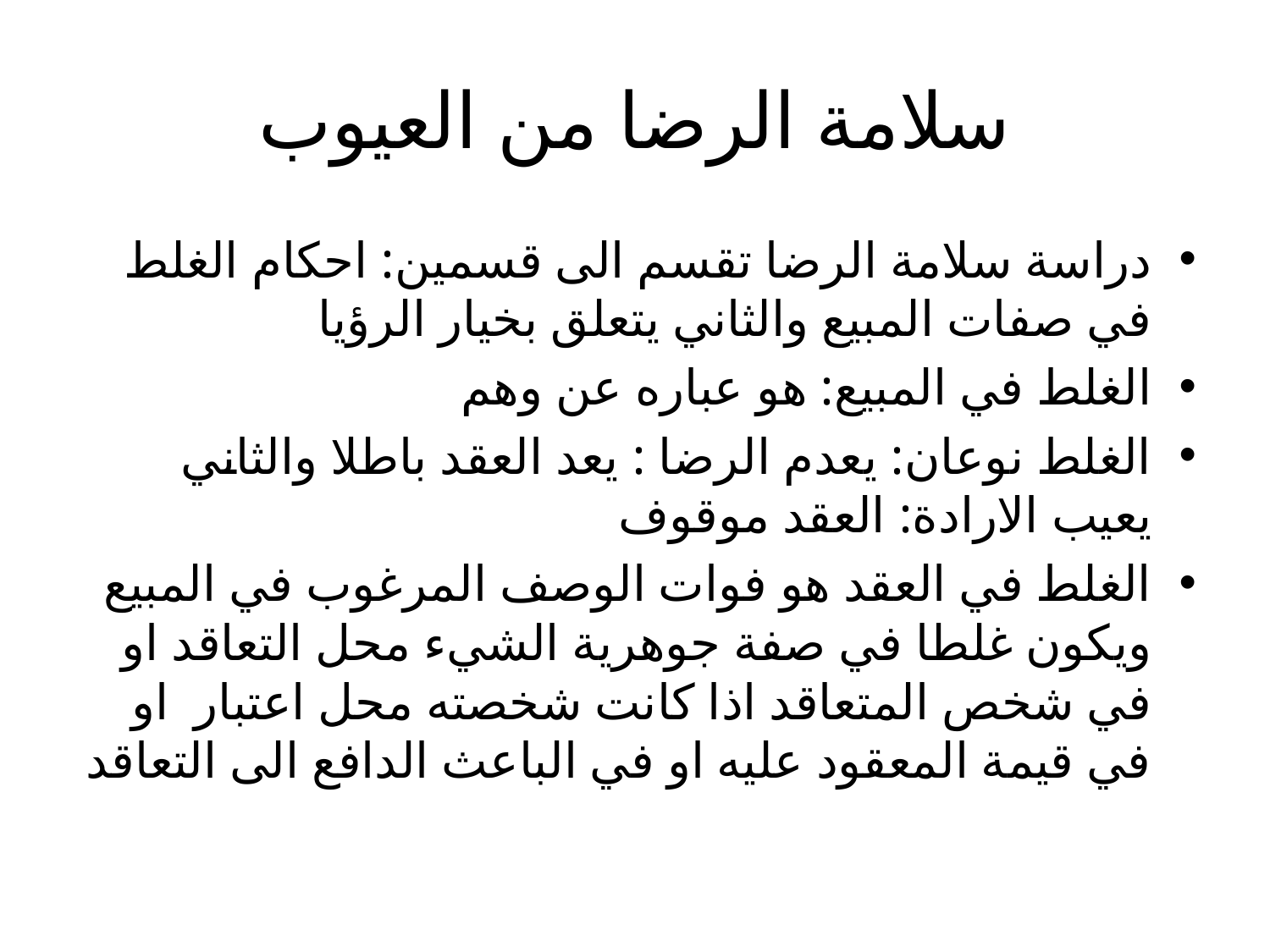

# سلامة الرضا من العيوب
دراسة سلامة الرضا تقسم الى قسمين: احكام الغلط في صفات المبيع والثاني يتعلق بخيار الرؤيا
الغلط في المبيع: هو عباره عن وهم
الغلط نوعان: يعدم الرضا : يعد العقد باطلا والثاني يعيب الارادة: العقد موقوف
الغلط في العقد هو فوات الوصف المرغوب في المبيع ويكون غلطا في صفة جوهرية الشيء محل التعاقد او في شخص المتعاقد اذا كانت شخصته محل اعتبار  او في قيمة المعقود عليه او في الباعث الدافع الى التعاقد